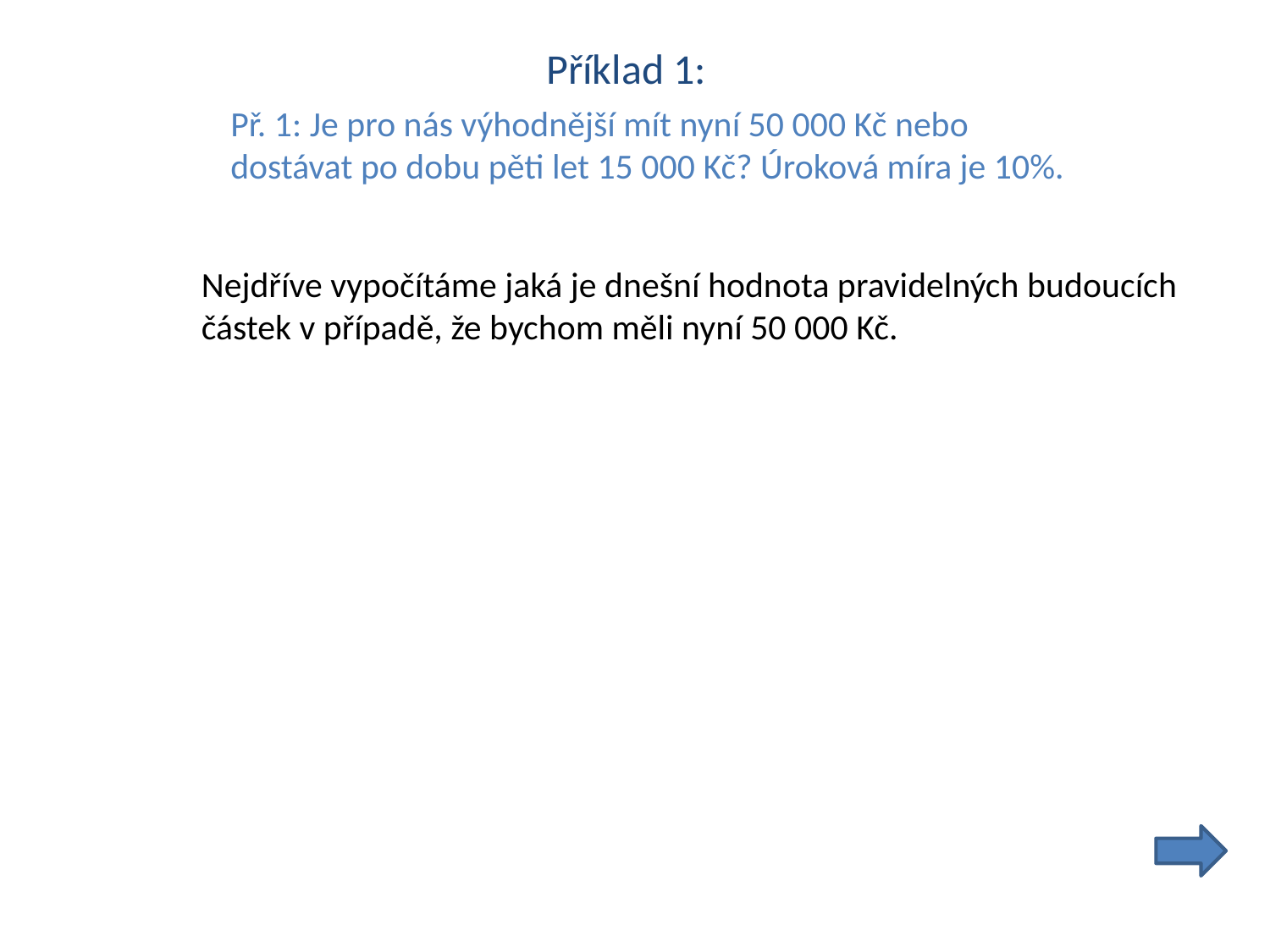

Příklad 1:
Př. 1: Je pro nás výhodnější mít nyní 50 000 Kč nebo
dostávat po dobu pěti let 15 000 Kč? Úroková míra je 10%.

Nejdříve vypočítáme jaká je dnešní hodnota pravidelných budoucích
částek v případě, že bychom měli nyní 50 000 Kč.